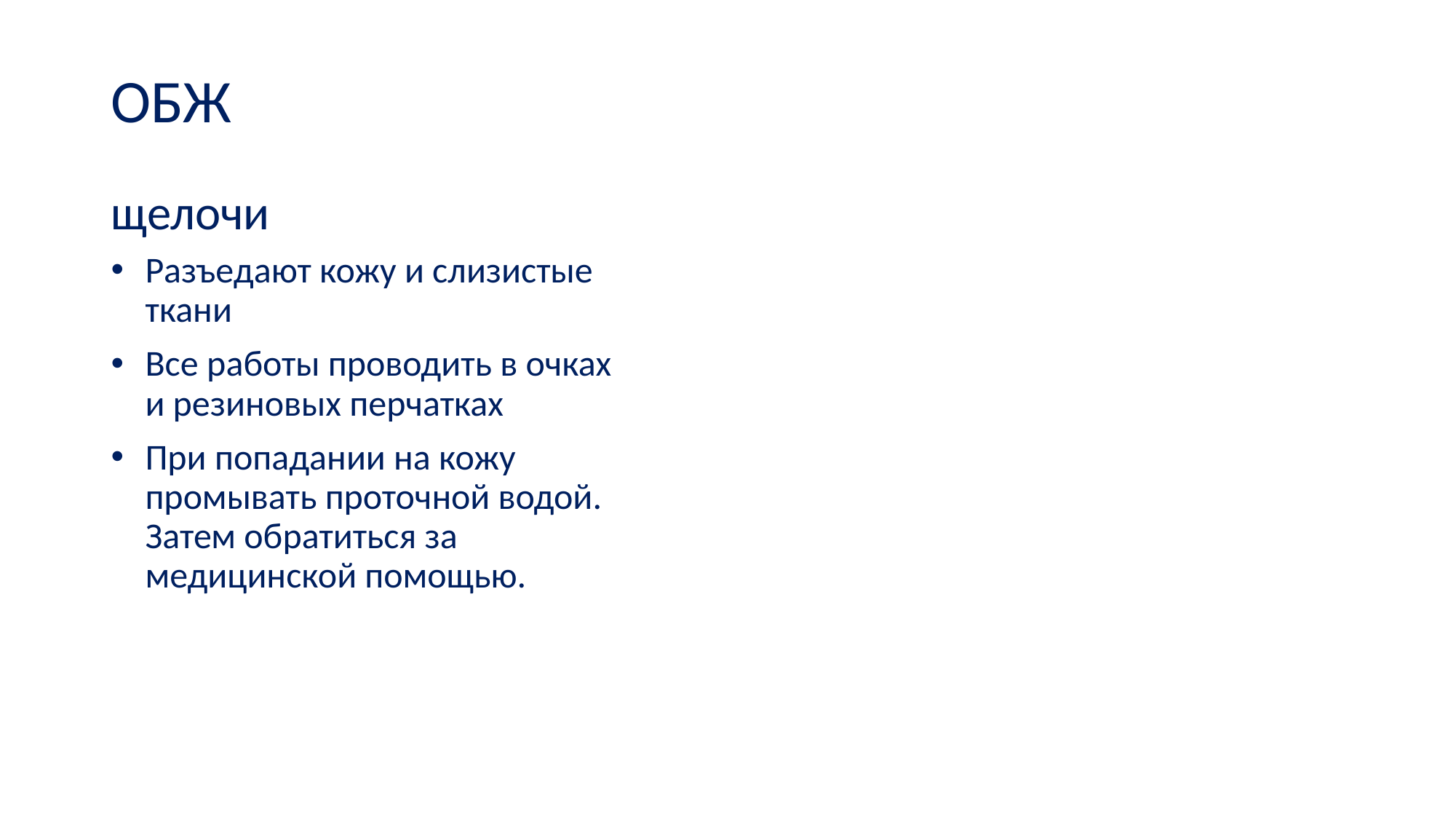

# ОБЖ щелочи

Разъедают кожу и слизистые ткани
Все работы проводить в очках и резиновых перчатках
При попадании на кожу промывать проточной водой. Затем обратиться за медицинской помощью.